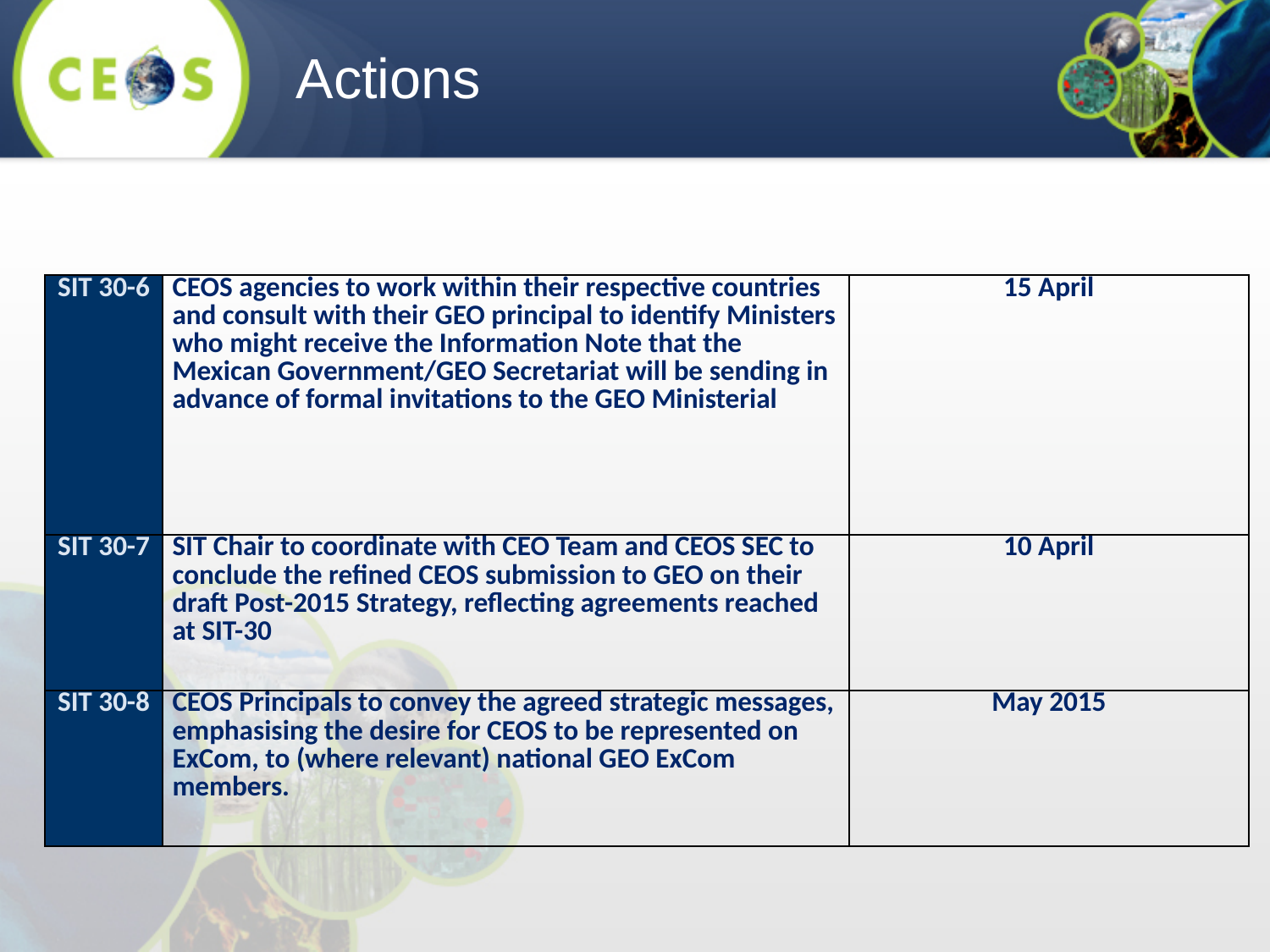

Actions
| SIT 30-6 | CEOS agencies to work within their respective countries and consult with their GEO principal to identify Ministers who might receive the Information Note that the Mexican Government/GEO Secretariat will be sending in advance of formal invitations to the GEO Ministerial | 15 April |
| --- | --- | --- |
| SIT 30-7 | SIT Chair to coordinate with CEO Team and CEOS SEC to conclude the refined CEOS submission to GEO on their draft Post-2015 Strategy, reflecting agreements reached at SIT-30 | 10 April |
| SIT 30-8 | CEOS Principals to convey the agreed strategic messages, emphasising the desire for CEOS to be represented on ExCom, to (where relevant) national GEO ExCom members. | May 2015 |